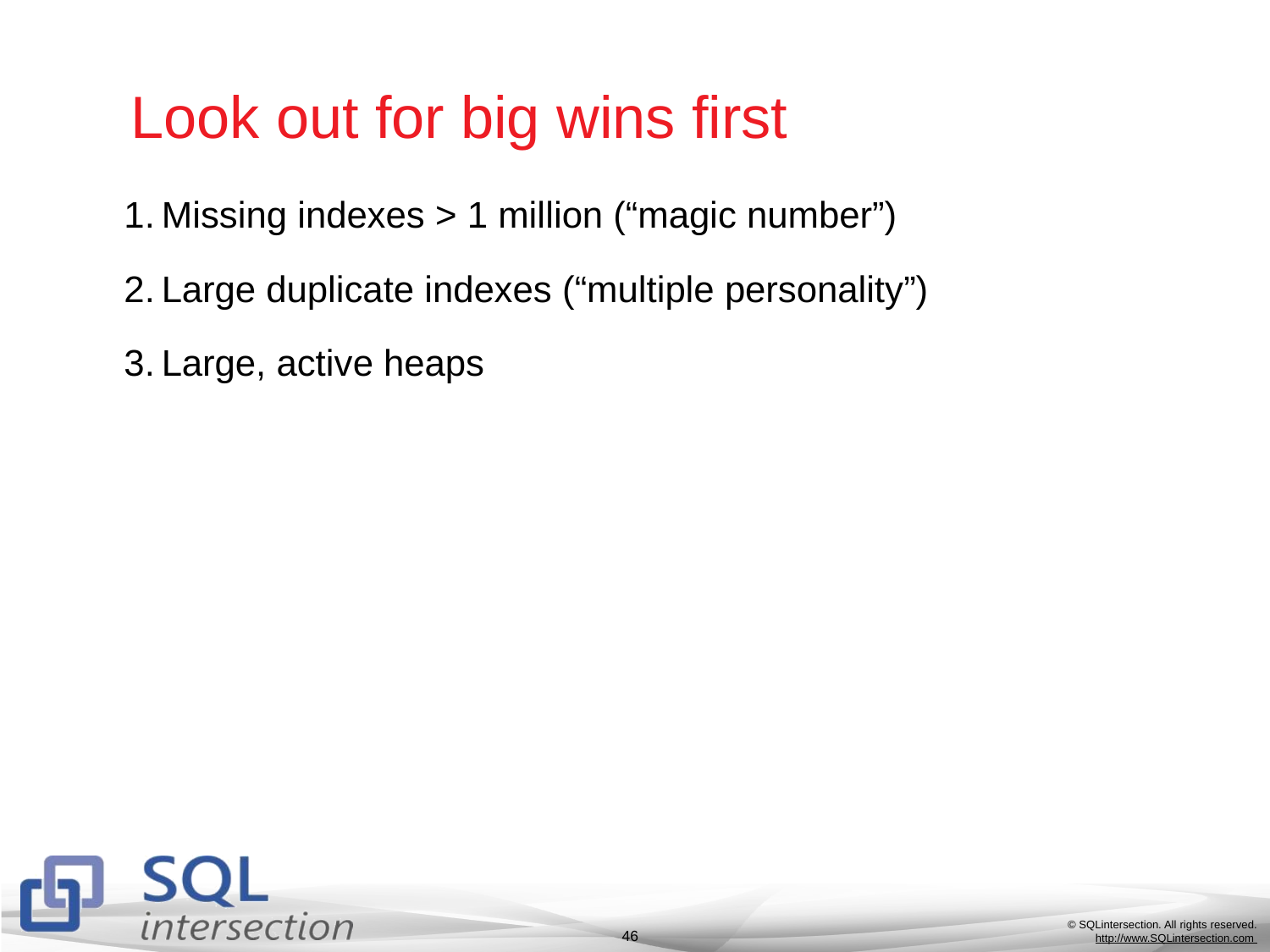

# Look out for big wins first
Missing indexes > 1 million (“magic number”)
Large duplicate indexes (“multiple personality”)
Large, active heaps